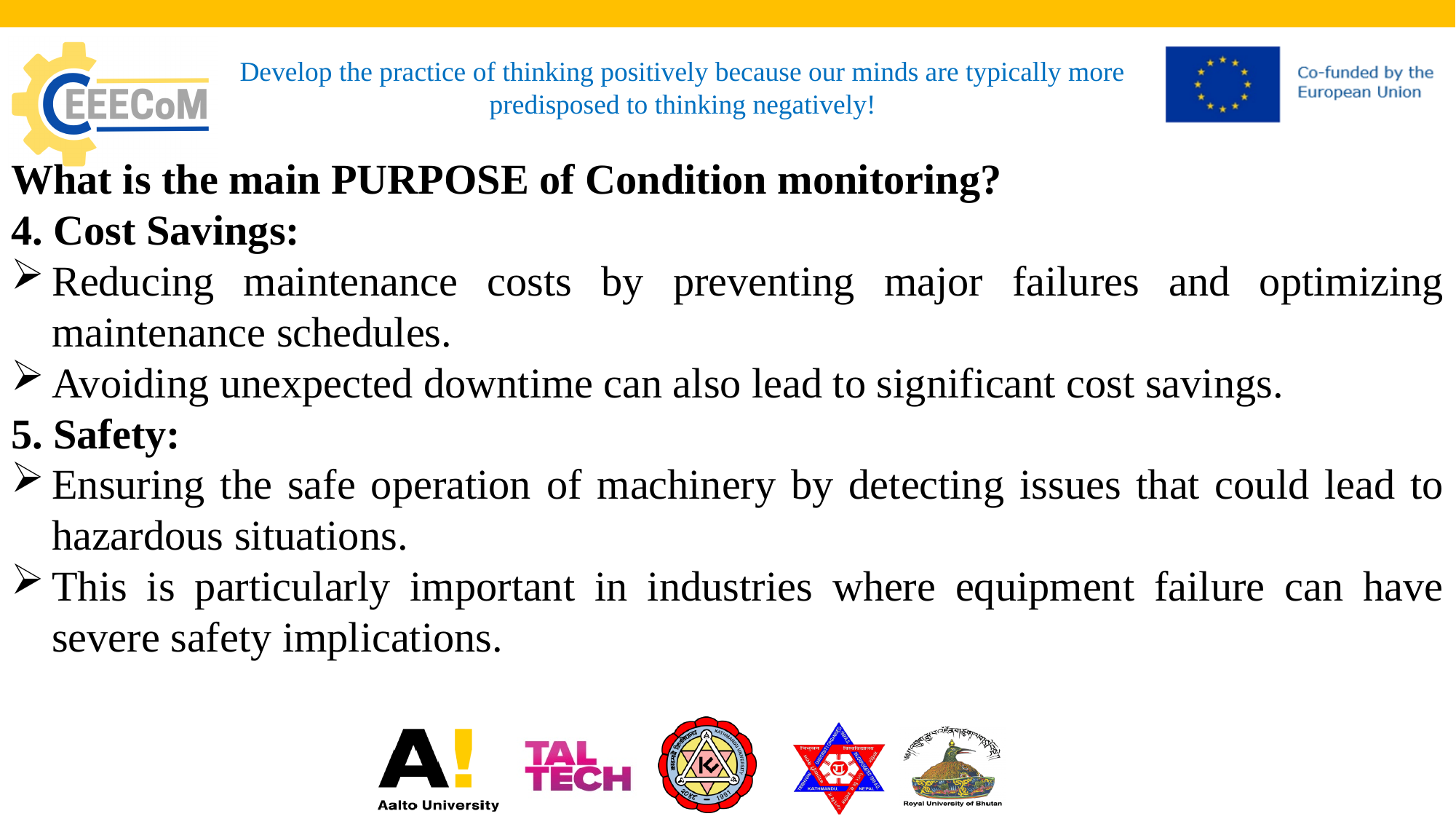

# Develop the practice of thinking positively because our minds are typically more predisposed to thinking negatively!
What is the main PURPOSE of Condition monitoring?
4. Cost Savings:
Reducing maintenance costs by preventing major failures and optimizing maintenance schedules.
Avoiding unexpected downtime can also lead to significant cost savings.
5. Safety:
Ensuring the safe operation of machinery by detecting issues that could lead to hazardous situations.
This is particularly important in industries where equipment failure can have severe safety implications.